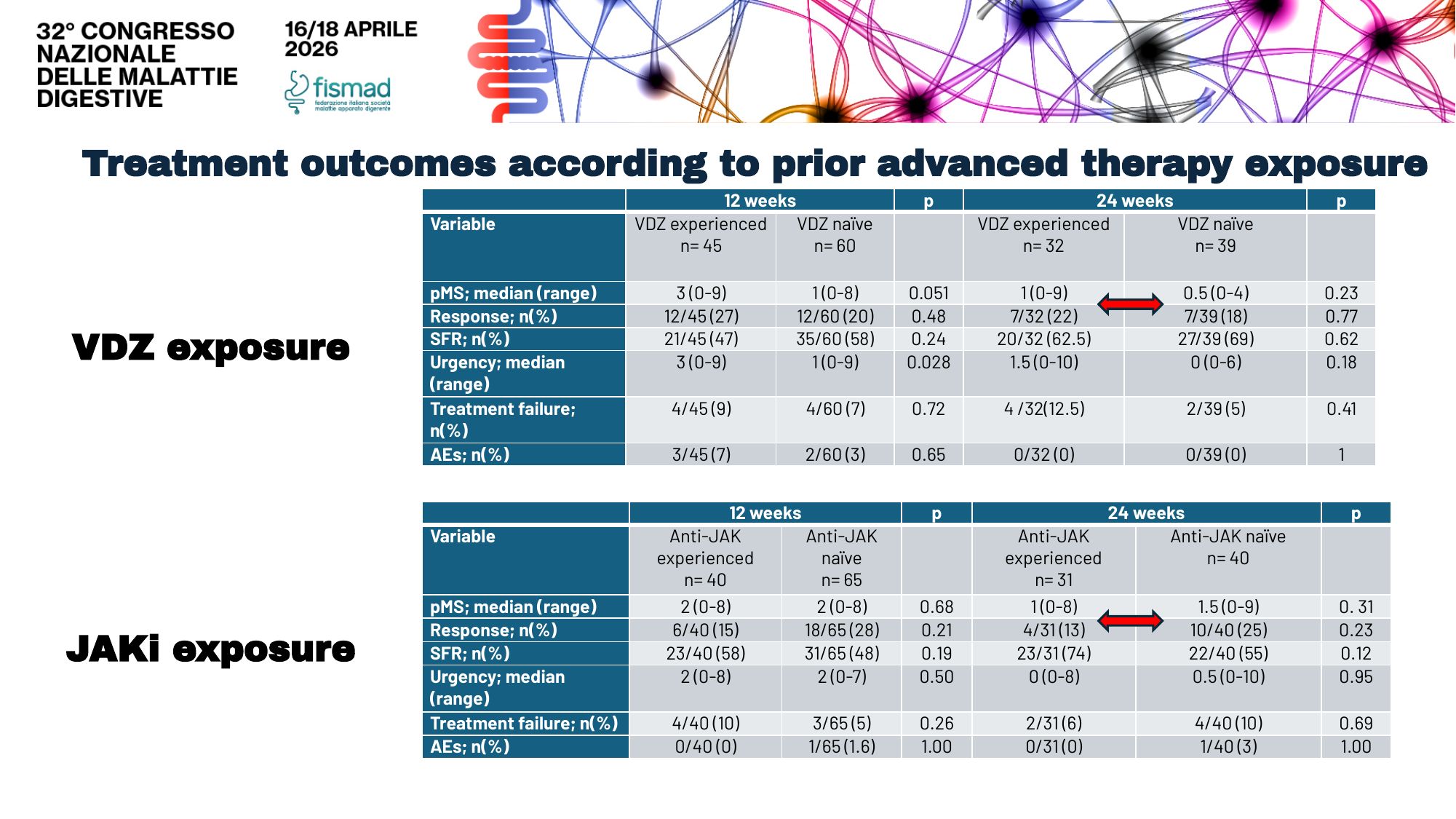

Treatment outcomes according to prior advanced therapy exposure
|  | 12 weeks |  | p | 24 weeks |  | p |
| --- | --- | --- | --- | --- | --- | --- |
| Variable | VDZ experienced n= 45 | VDZ naïve n= 60 |  | VDZ experienced n= 32 | VDZ naïve n= 39 |  |
| pMS; median (range) | 3 (0-9) | 1 (0-8) | 0.051 | 1 (0-9) | 0.5 (0-4) | 0.23 |
| Response; n(%) | 12/45 (27) | 12/60 (20) | 0.48 | 7/32 (22) | 7/39 (18) | 0.77 |
| SFR; n(%) | 21/45 (47) | 35/60 (58) | 0.24 | 20/32 (62.5) | 27/39 (69) | 0.62 |
| Urgency; median (range) | 3 (0-9) | 1 (0-9) | 0.028 | 1.5 (0-10) | 0 (0-6) | 0.18 |
| Treatment failure; n(%) | 4/45 (9) | 4/60 (7) | 0.72 | 4 /32(12.5) | 2/39 (5) | 0.41 |
| AEs; n(%) | 3/45 (7) | 2/60 (3) | 0.65 | 0/32 (0) | 0/39 (0) | 1 |

VDZ exposure
|  | 12 weeks |  | p | 24 weeks |  | p |
| --- | --- | --- | --- | --- | --- | --- |
| Variable | Anti-JAK experienced n= 40 | Anti-JAK naïve n= 65 |  | Anti-JAK experienced n= 31 | Anti-JAK naïve n= 40 |  |
| pMS; median (range) | 2 (0-8) | 2 (0-8) | 0.68 | 1 (0-8) | 1.5 (0-9) | 0. 31 |
| Response; n(%) | 6/40 (15) | 18/65 (28) | 0.21 | 4/31 (13) | 10/40 (25) | 0.23 |
| SFR; n(%) | 23/40 (58) | 31/65 (48) | 0.19 | 23/31 (74) | 22/40 (55) | 0.12 |
| Urgency; median (range) | 2 (0-8) | 2 (0-7) | 0.50 | 0 (0-8) | 0.5 (0-10) | 0.95 |
| Treatment failure; n(%) | 4/40 (10) | 3/65 (5) | 0.26 | 2/31 (6) | 4/40 (10) | 0.69 |
| AEs; n(%) | 0/40 (0) | 1/65 (1.6) | 1.00 | 0/31 (0) | 1/40 (3) | 1.00 |

JAKi exposure